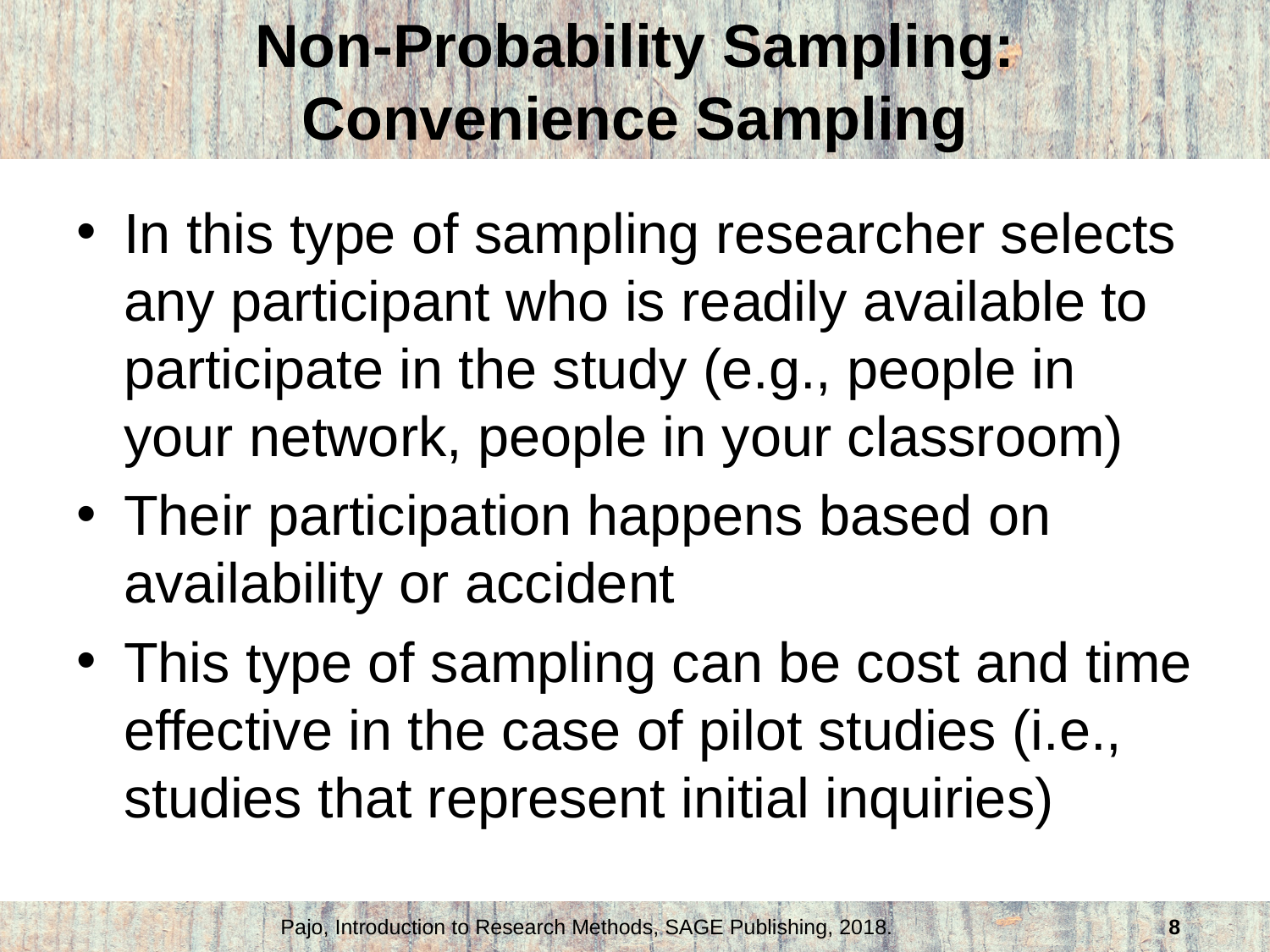

# Non-Probability Sampling: Convenience Sampling
In this type of sampling researcher selects any participant who is readily available to participate in the study (e.g., people in your network, people in your classroom)
Their participation happens based on availability or accident
This type of sampling can be cost and time effective in the case of pilot studies (i.e., studies that represent initial inquiries)
Pajo, Introduction to Research Methods, SAGE Publishing, 2018.
8